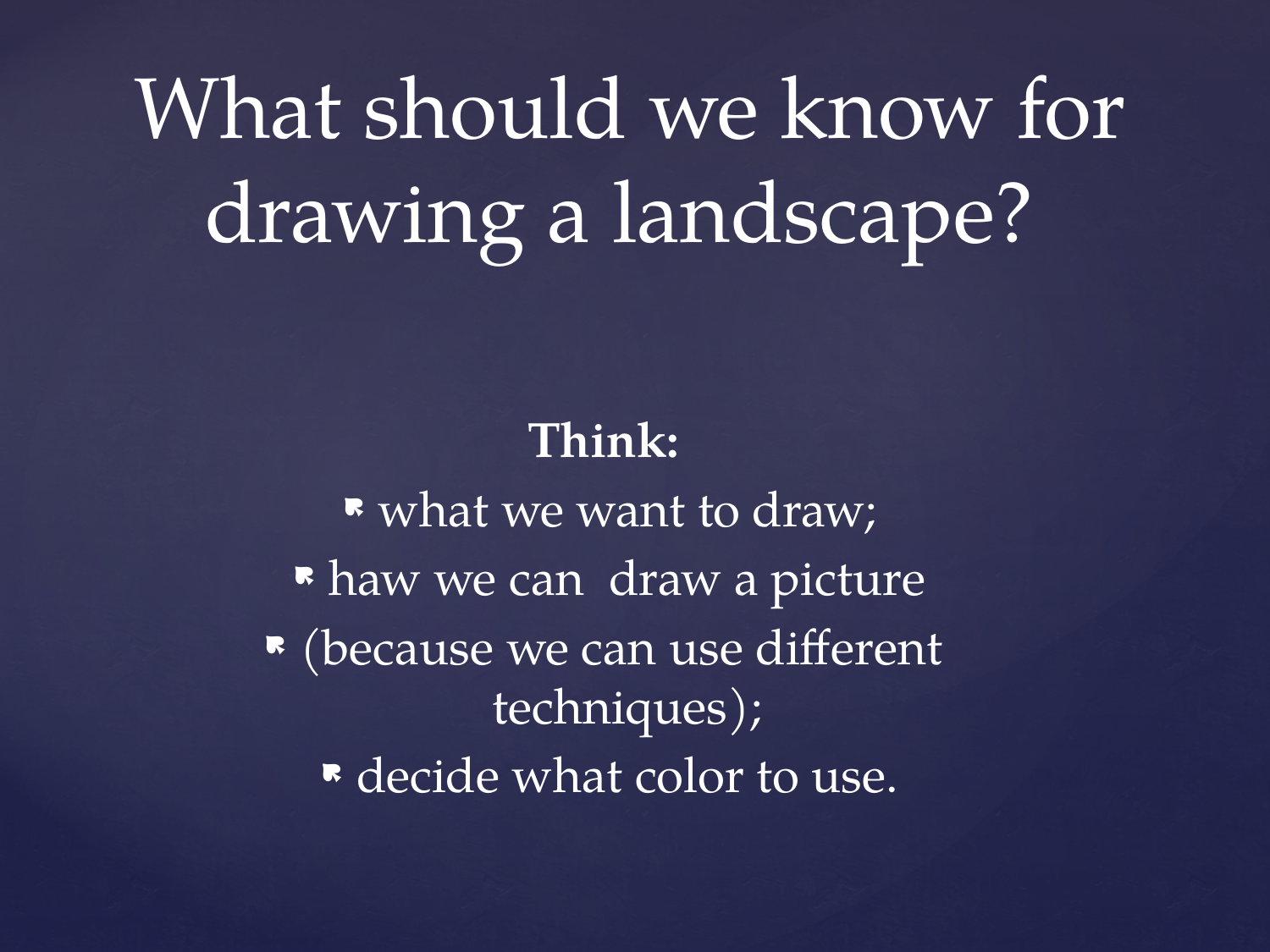

# What should we know for drawing a landscape?
Think:
what we want to draw;
haw we can  draw a picture
(because we can use different  techniques);
decide what color to use.